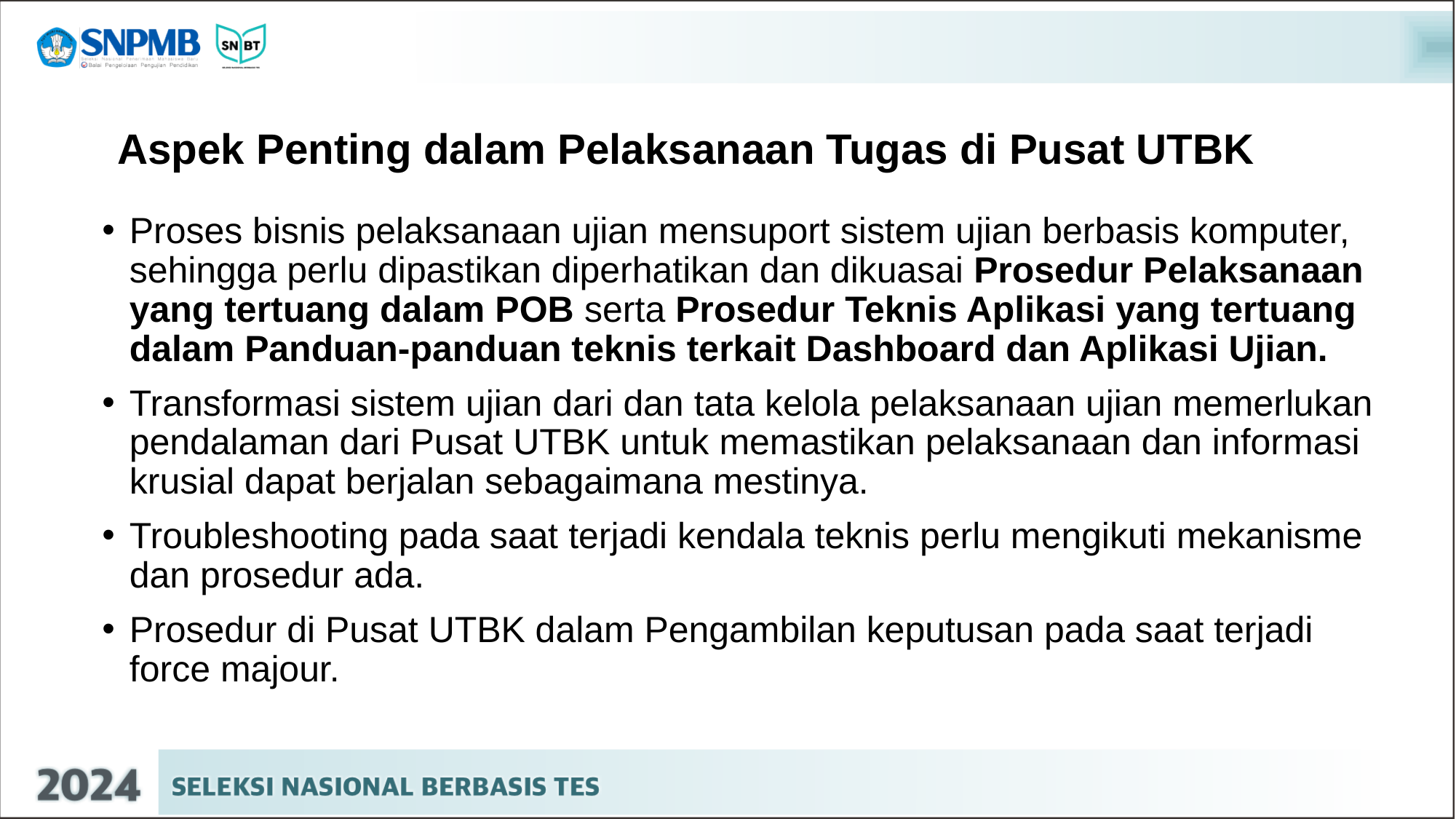

# Aspek Penting dalam Pelaksanaan Tugas di Pusat UTBK
Proses bisnis pelaksanaan ujian mensuport sistem ujian berbasis komputer, sehingga perlu dipastikan diperhatikan dan dikuasai Prosedur Pelaksanaan yang tertuang dalam POB serta Prosedur Teknis Aplikasi yang tertuang dalam Panduan-panduan teknis terkait Dashboard dan Aplikasi Ujian.
Transformasi sistem ujian dari dan tata kelola pelaksanaan ujian memerlukan pendalaman dari Pusat UTBK untuk memastikan pelaksanaan dan informasi krusial dapat berjalan sebagaimana mestinya.
Troubleshooting pada saat terjadi kendala teknis perlu mengikuti mekanisme dan prosedur ada.
Prosedur di Pusat UTBK dalam Pengambilan keputusan pada saat terjadi force majour.